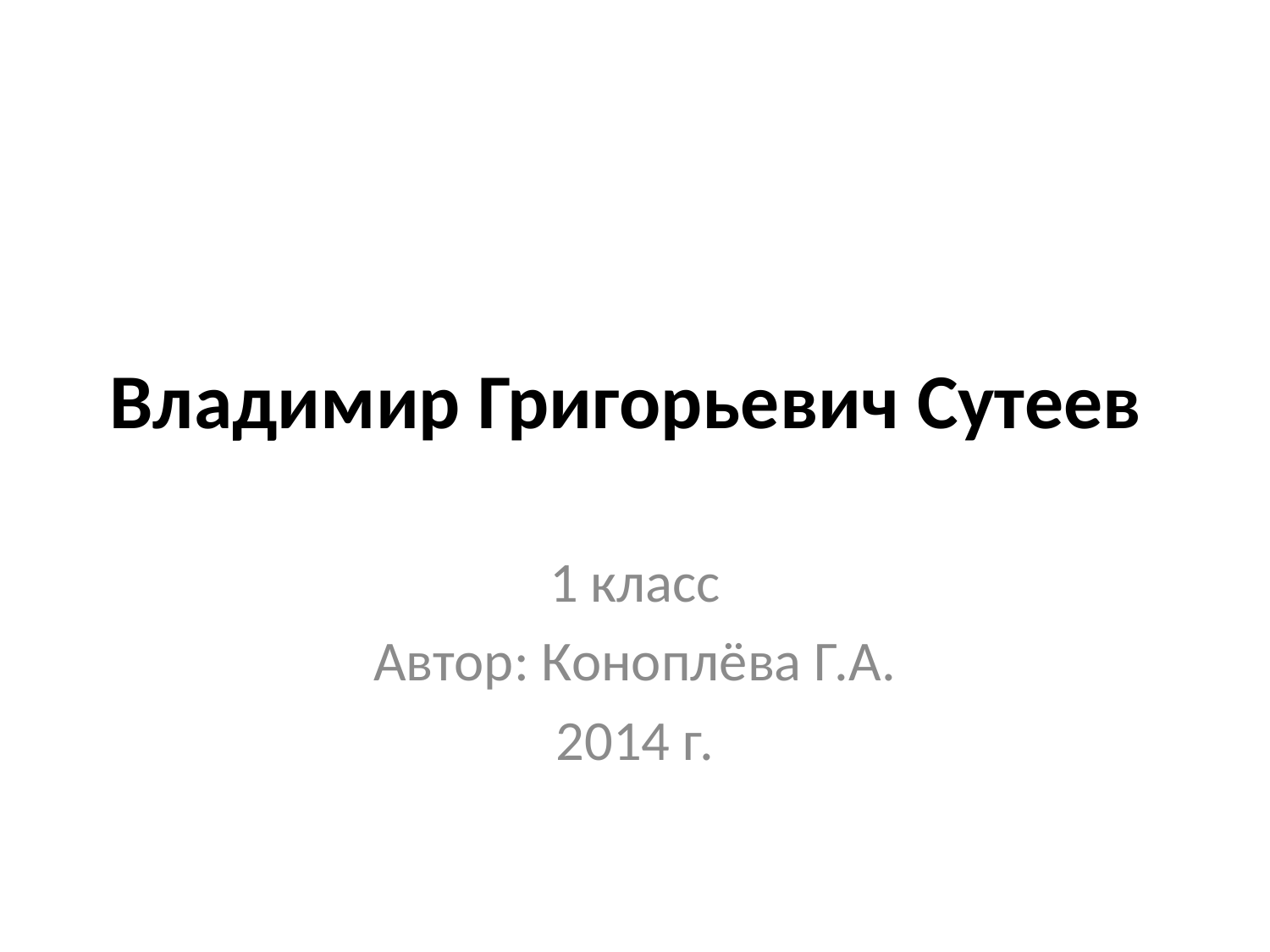

# Владимир Григорьевич Сутеев
1 класс
Автор: Коноплёва Г.А.
2014 г.